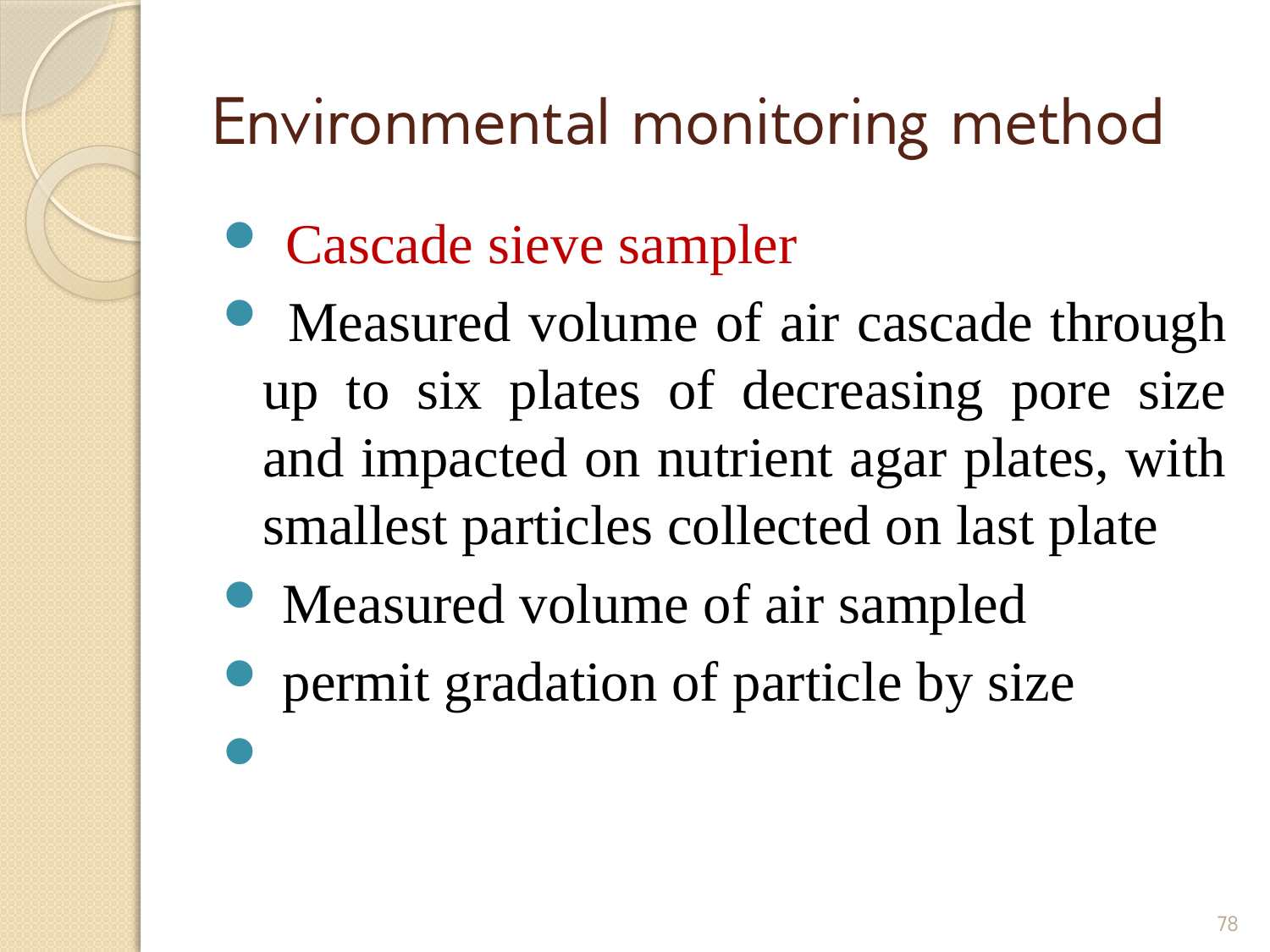

# Environmental monitoring method
 Cascade sieve sampler
 Measured volume of air cascade through up to six plates of decreasing pore size and impacted on nutrient agar plates, with smallest particles collected on last plate
 Measured volume of air sampled
 permit gradation of particle by size

78